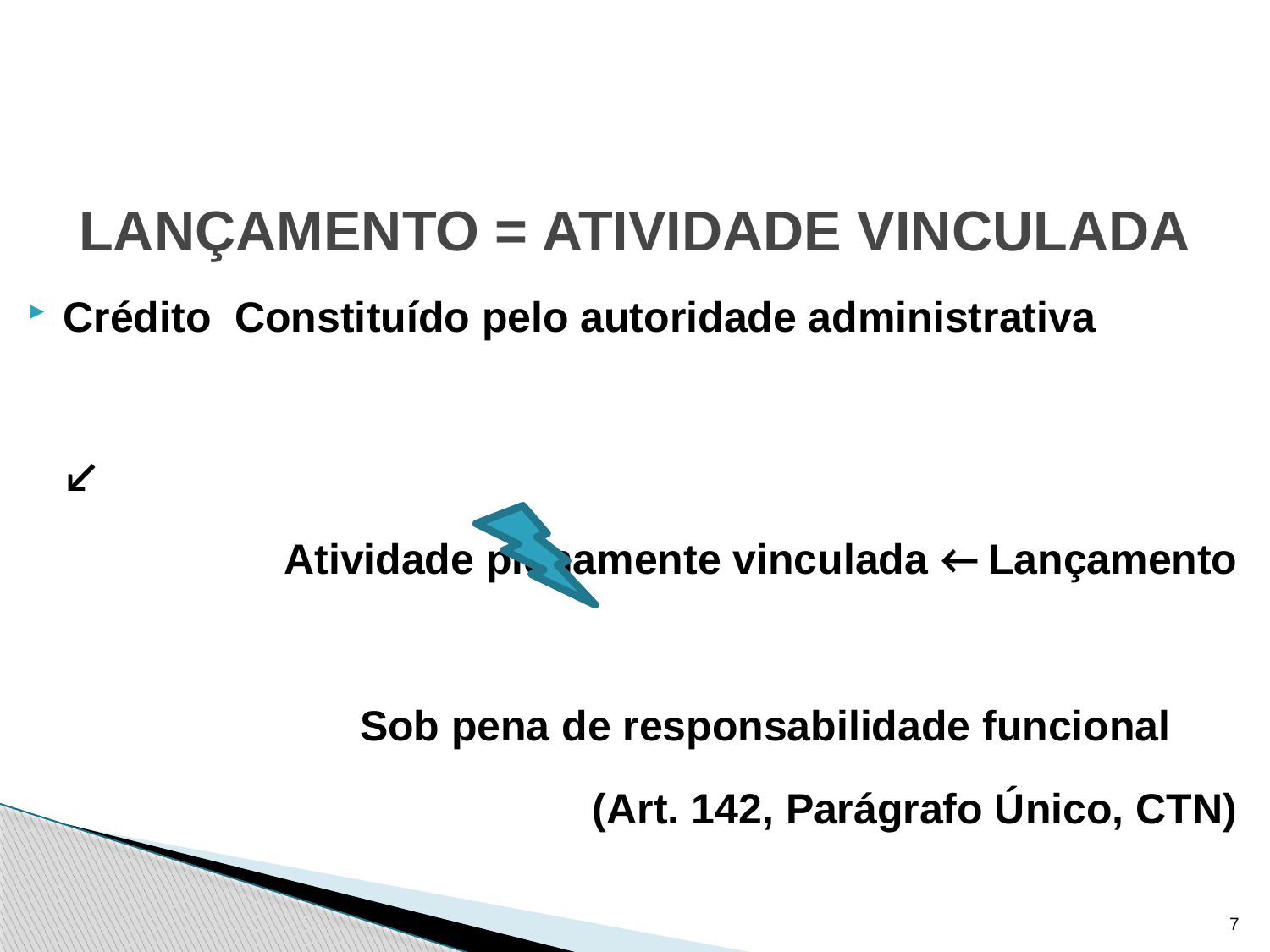

# LANÇAMENTO = ATIVIDADE VINCULADA
Crédito  Constituído pelo autoridade administrativa
										↙
	Atividade plenamente vinculada ← Lançamento

                            Sob pena de responsabilidade funcional
(Art. 142, Parágrafo Único, CTN)

7